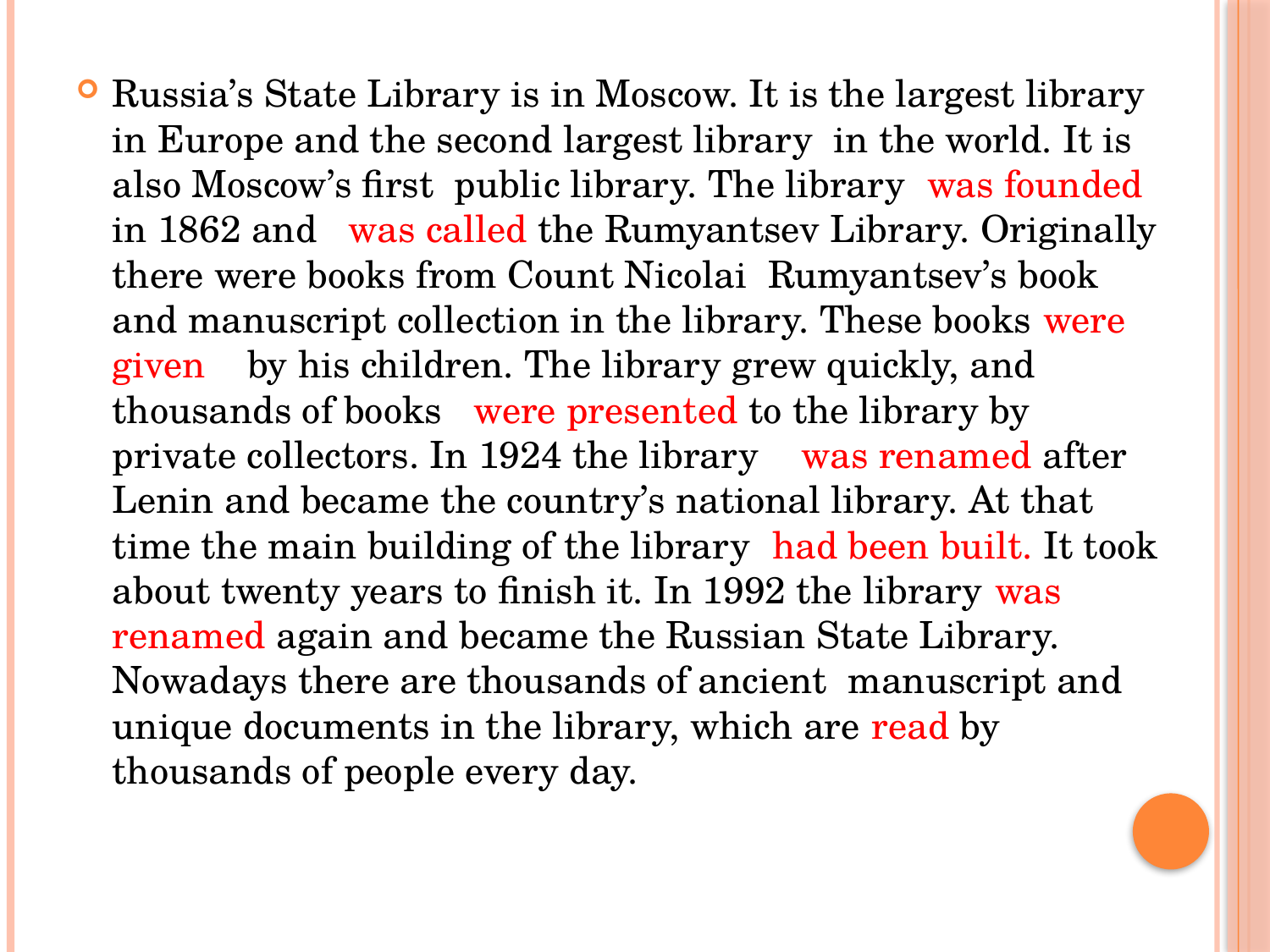

Russia’s State Library is in Moscow. It is the largest library in Europe and the second largest library  in the world. It is also Moscow’s first  public library. The library  was founded in 1862 and   was called the Rumyantsev Library. Originally there were books from Count Nicolai  Rumyantsev’s book  and manuscript collection in the library. These books were given    by his children. The library grew quickly, and thousands of books   were presented to the library by  private collectors. In 1924 the library    was renamed after Lenin and became the country’s national library. At that time the main building of the library  had been built. It took about twenty years to finish it. In 1992 the library was  renamed again and became the Russian State Library. Nowadays there are thousands of ancient  manuscript and unique documents in the library, which are read by thousands of people every day.